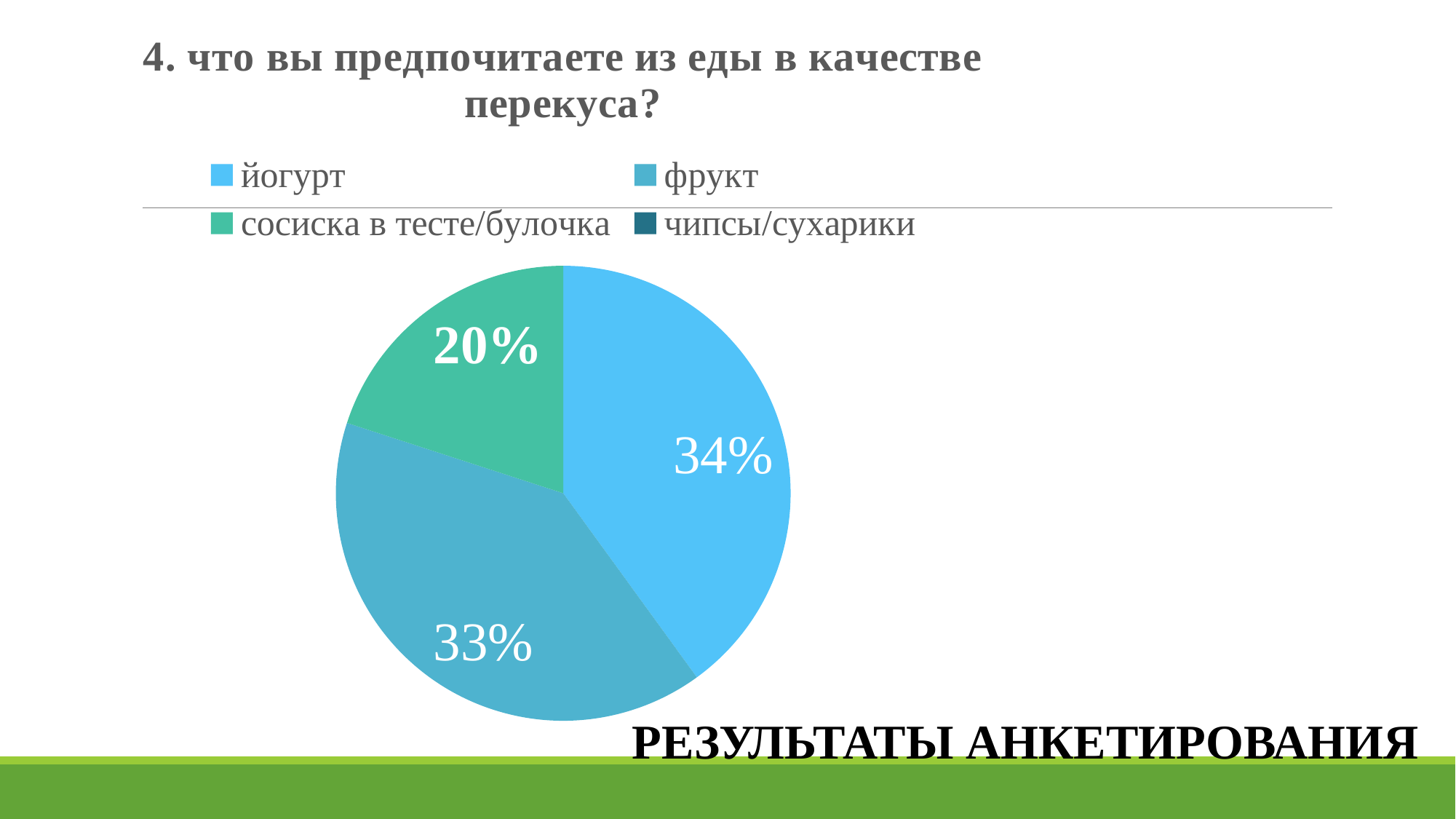

### Chart: 4. что вы предпочитаете из еды в качестве перекуса?

| Category | Как часто Вы кушаете свежие овощи и фрукты? |
|---|---|
| йогурт | 8.0 |
| фрукт | 8.0 |
| сосиска в тесте/булочка | 4.0 |
| конфеты/шоколад | 0.0 |
| чипсы/сухарики | None |
РЕЗУЛЬТАТЫ АНКЕТИРОВАНИЯ